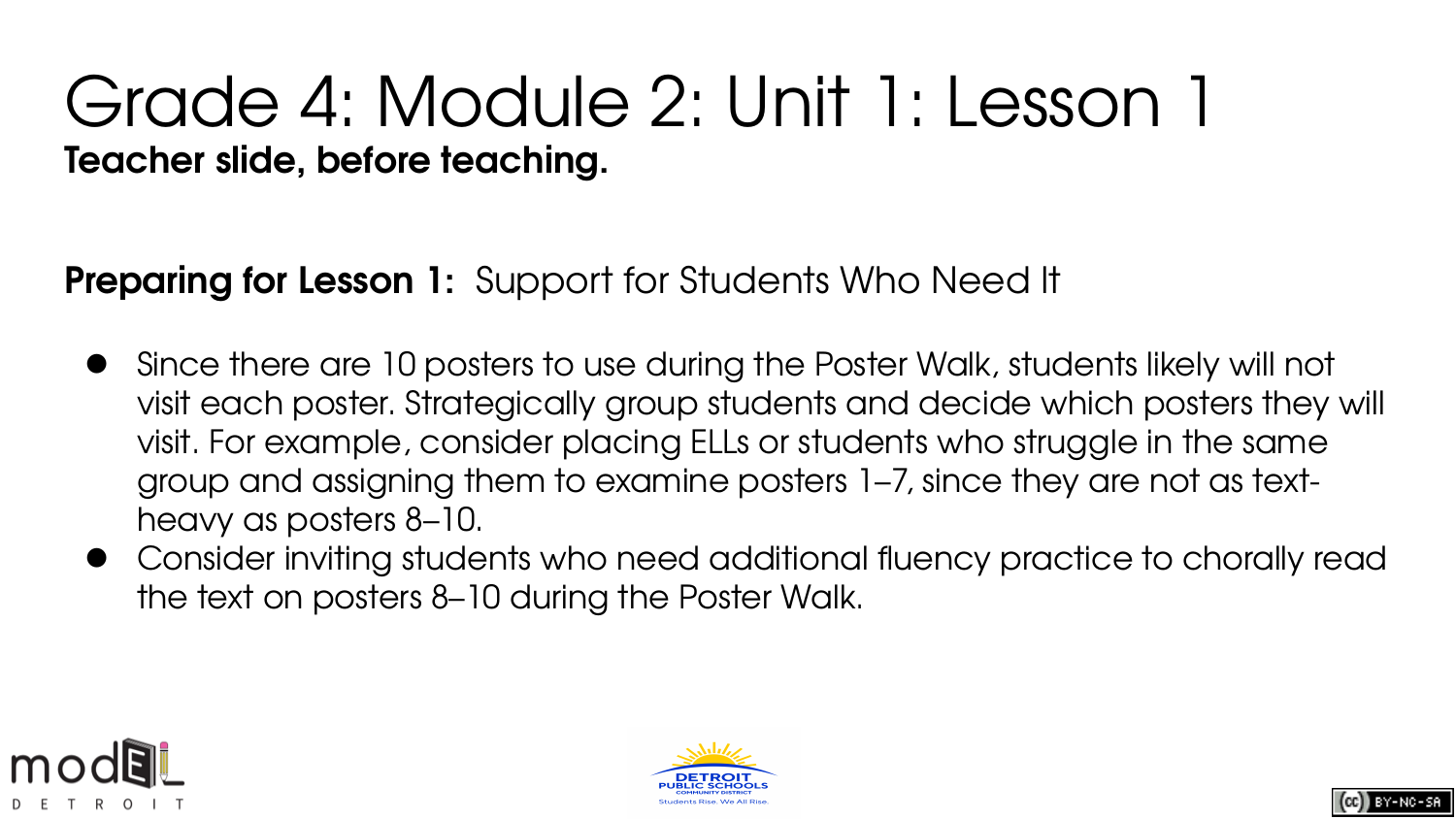

# Grade 4: Module 2: Unit 1: Lesson 1
Teacher slide, before teaching.
Preparing for Lesson 1:  Support for Students Who Need It

Since there are 10 posters to use during the Poster Walk, students likely will not visit each poster. Strategically group students and decide which posters they will visit. For example, consider placing ELLs or students who struggle in the same group and assigning them to examine posters 1–7, since they are not as text-heavy as posters 8–10.
Consider inviting students who need additional fluency practice to chorally read the text on posters 8–10 during the Poster Walk.